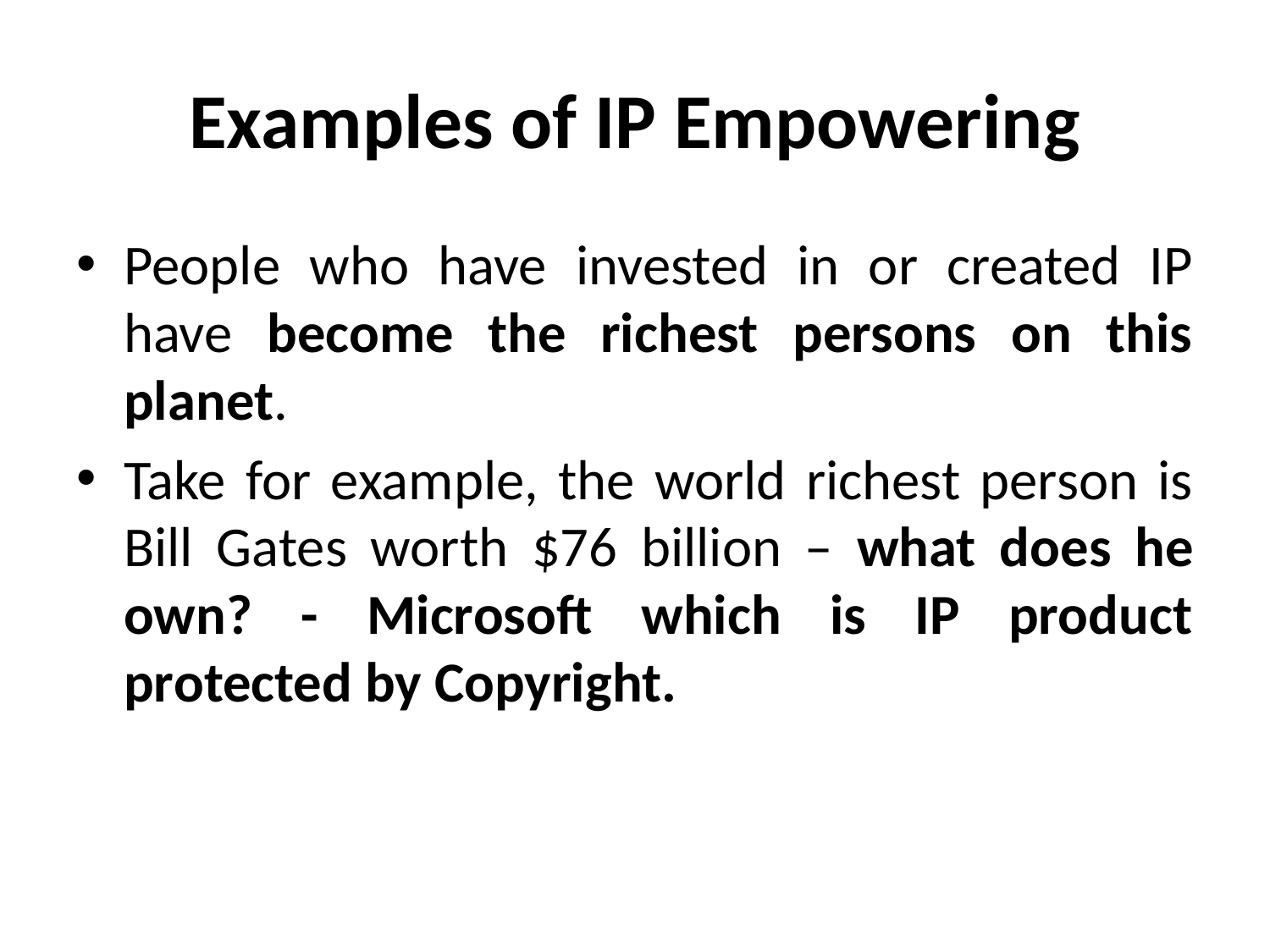

# Examples of IP Empowering
People who have invested in or created IP have become the richest persons on this planet.
Take for example, the world richest person is Bill Gates worth $76 billion – what does he own? - Microsoft which is IP product protected by Copyright.